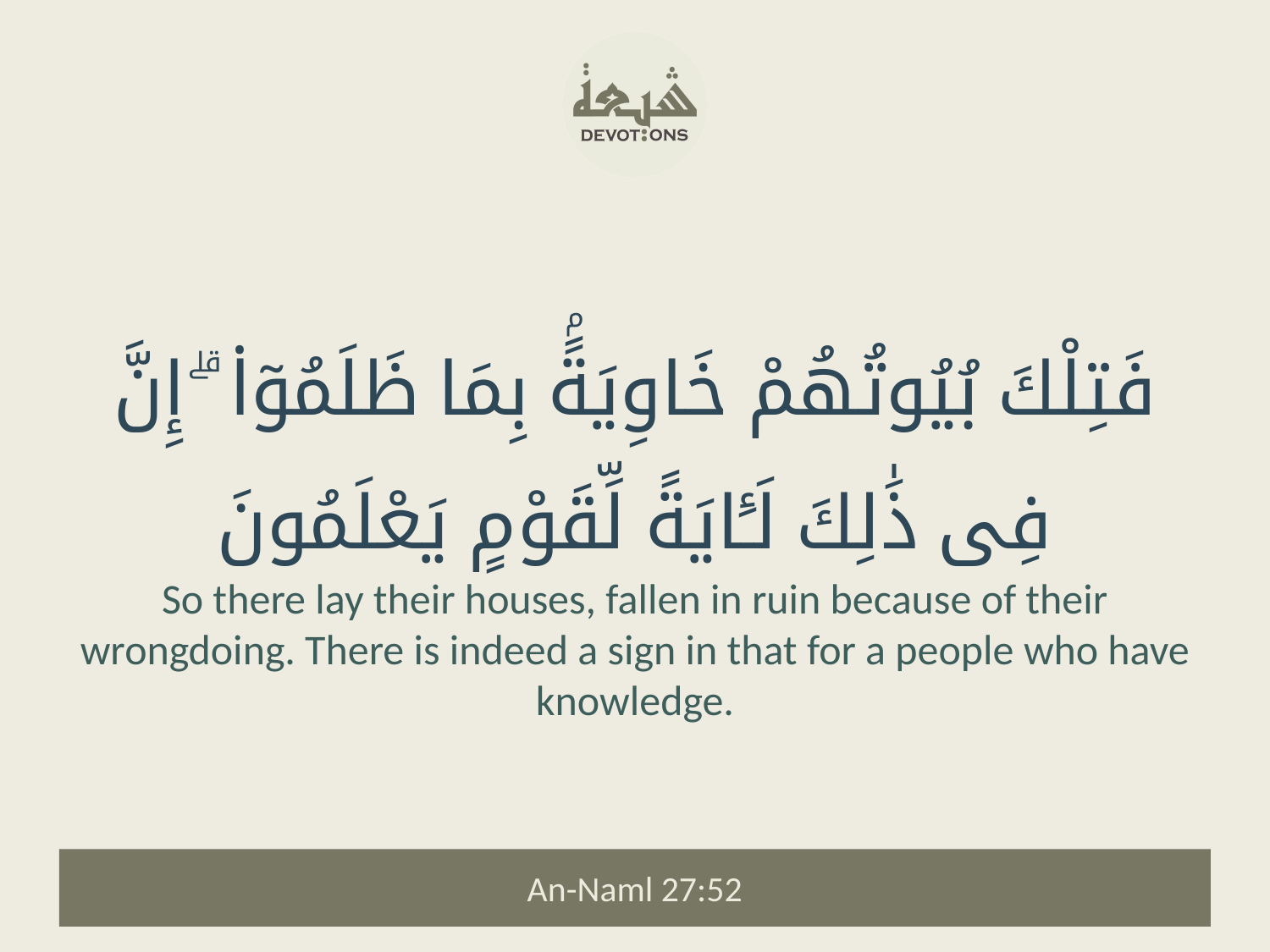

فَتِلْكَ بُيُوتُهُمْ خَاوِيَةًۢ بِمَا ظَلَمُوٓا۟ ۗ إِنَّ فِى ذَٰلِكَ لَـَٔايَةً لِّقَوْمٍ يَعْلَمُونَ
So there lay their houses, fallen in ruin because of their wrongdoing. There is indeed a sign in that for a people who have knowledge.
An-Naml 27:52